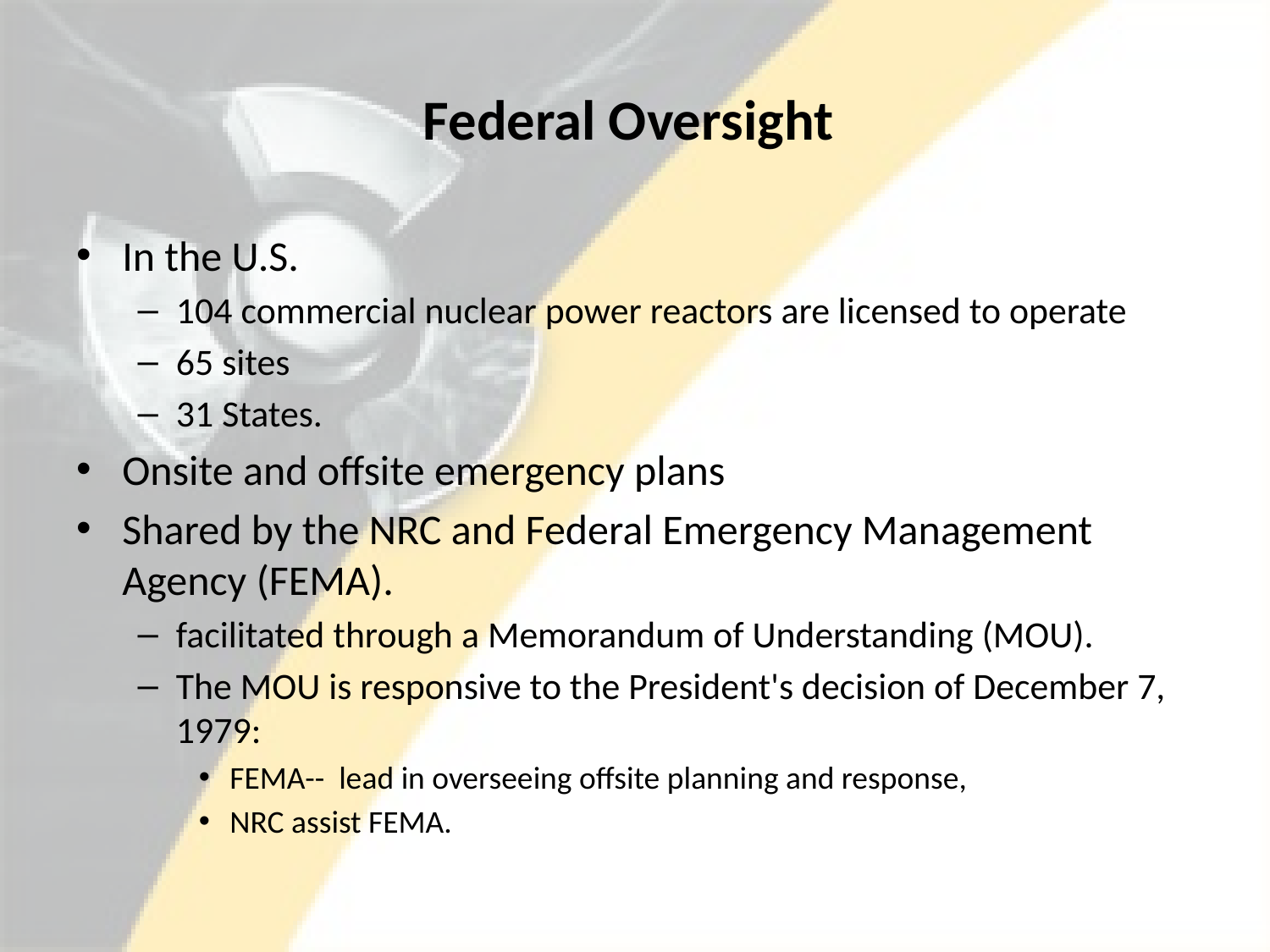

# Federal Oversight
In the U.S.
104 commercial nuclear power reactors are licensed to operate
65 sites
31 States.
Onsite and offsite emergency plans
Shared by the NRC and Federal Emergency Management Agency (FEMA).
facilitated through a Memorandum of Understanding (MOU).
The MOU is responsive to the President's decision of December 7, 1979:
FEMA--  lead in overseeing offsite planning and response,
NRC assist FEMA.